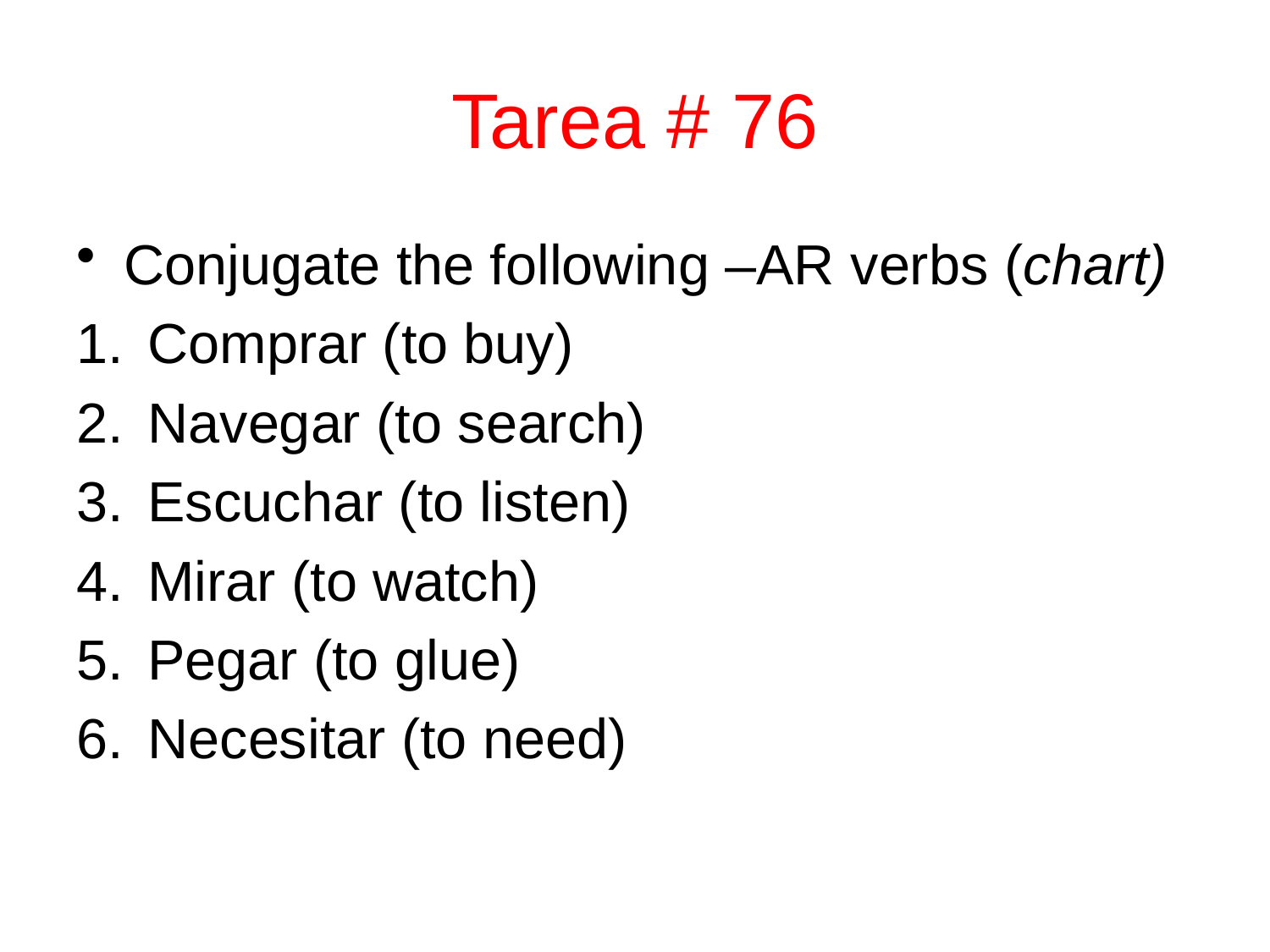

# Tarea # 76
Conjugate the following –AR verbs (chart)
Comprar (to buy)
Navegar (to search)
Escuchar (to listen)
Mirar (to watch)
Pegar (to glue)
Necesitar (to need)